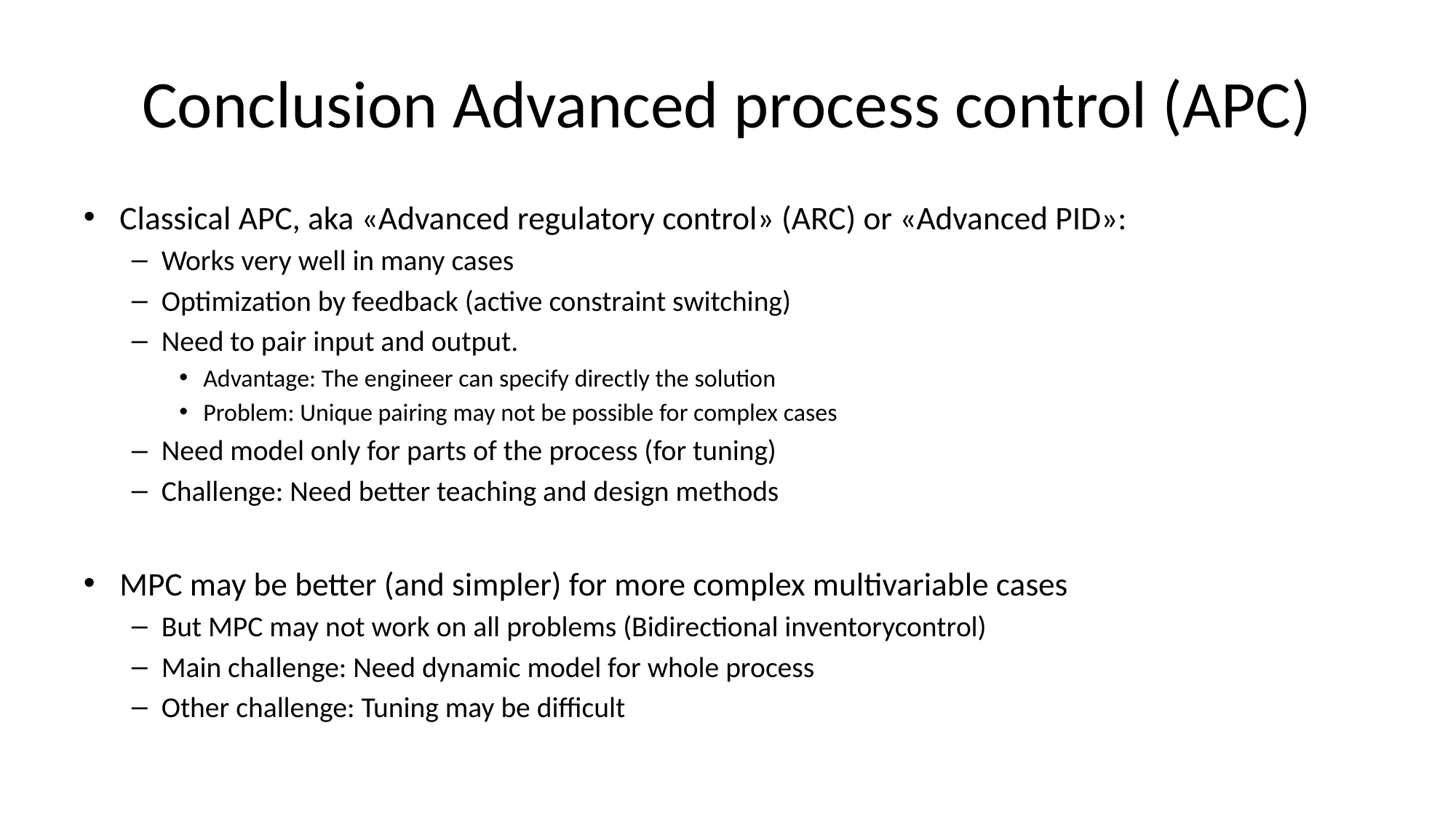

# Conclusion Advanced process control (APC)
Classical APC, aka «Advanced regulatory control» (ARC) or «Advanced PID»:
Works very well in many cases
Optimization by feedback (active constraint switching)
Need to pair input and output.
Advantage: The engineer can specify directly the solution
Problem: Unique pairing may not be possible for complex cases
Need model only for parts of the process (for tuning)
Challenge: Need better teaching and design methods

MPC may be better (and simpler) for more complex multivariable cases
But MPC may not work on all problems (Bidirectional inventorycontrol)
Main challenge: Need dynamic model for whole process
Other challenge: Tuning may be difficult